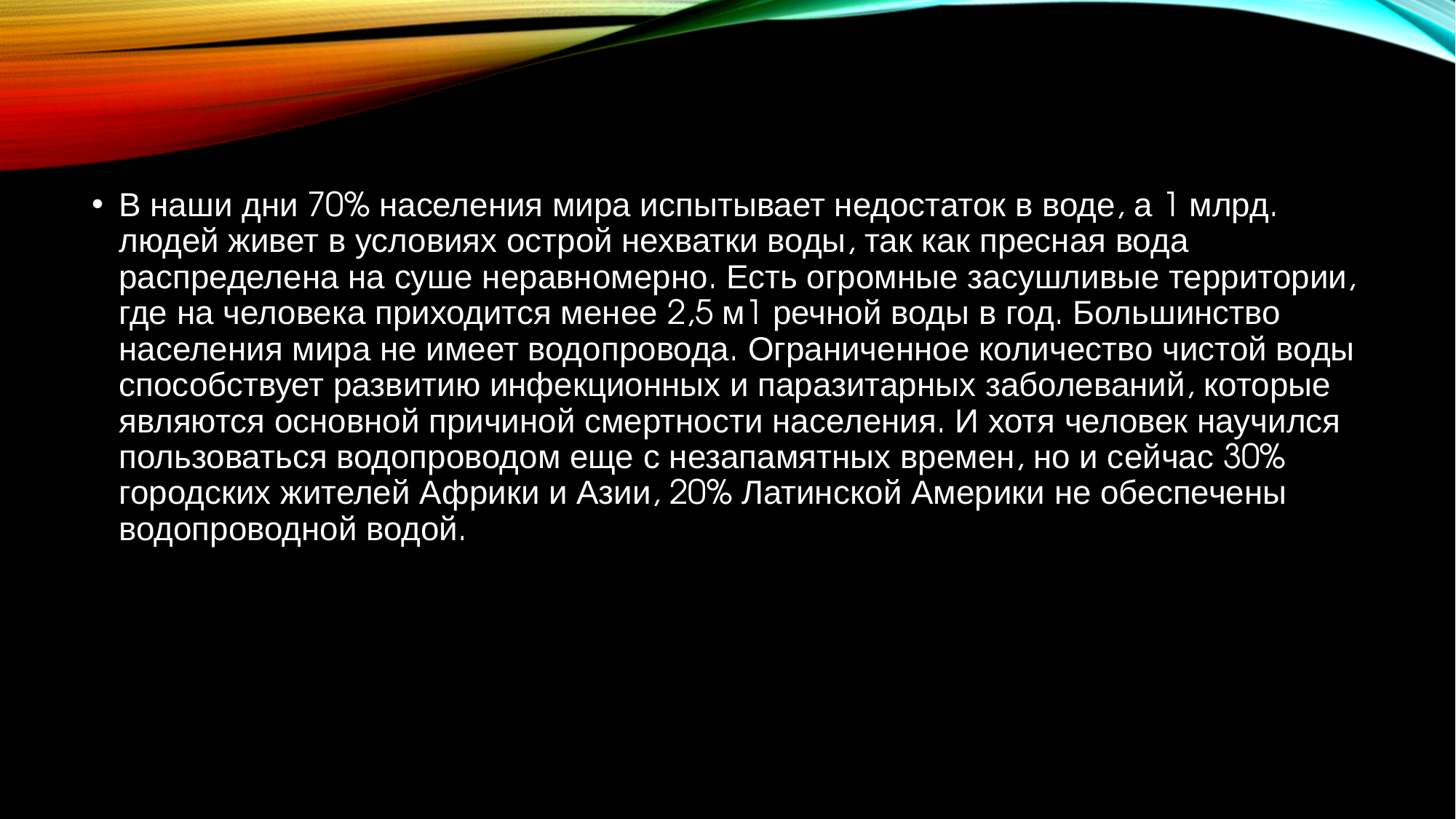

В наши дни 70% населения мира испытывает недостаток в воде, а 1 млрд. людей живет в условиях острой нехватки воды, так как пресная вода распределена на суше неравномерно. Есть огромные засушливые территории, где на человека приходится менее 2,5 м1 речной воды в год. Большинство населения мира не имеет водопровода. Ограниченное количество чистой воды способствует развитию инфекционных и паразитарных заболеваний, которые являются основной причиной смертности населения. И хотя человек научился пользоваться водопроводом еще с незапамятных времен, но и сейчас 30% городских жителей Африки и Азии, 20% Латинской Америки не обеспечены водопроводной водой.